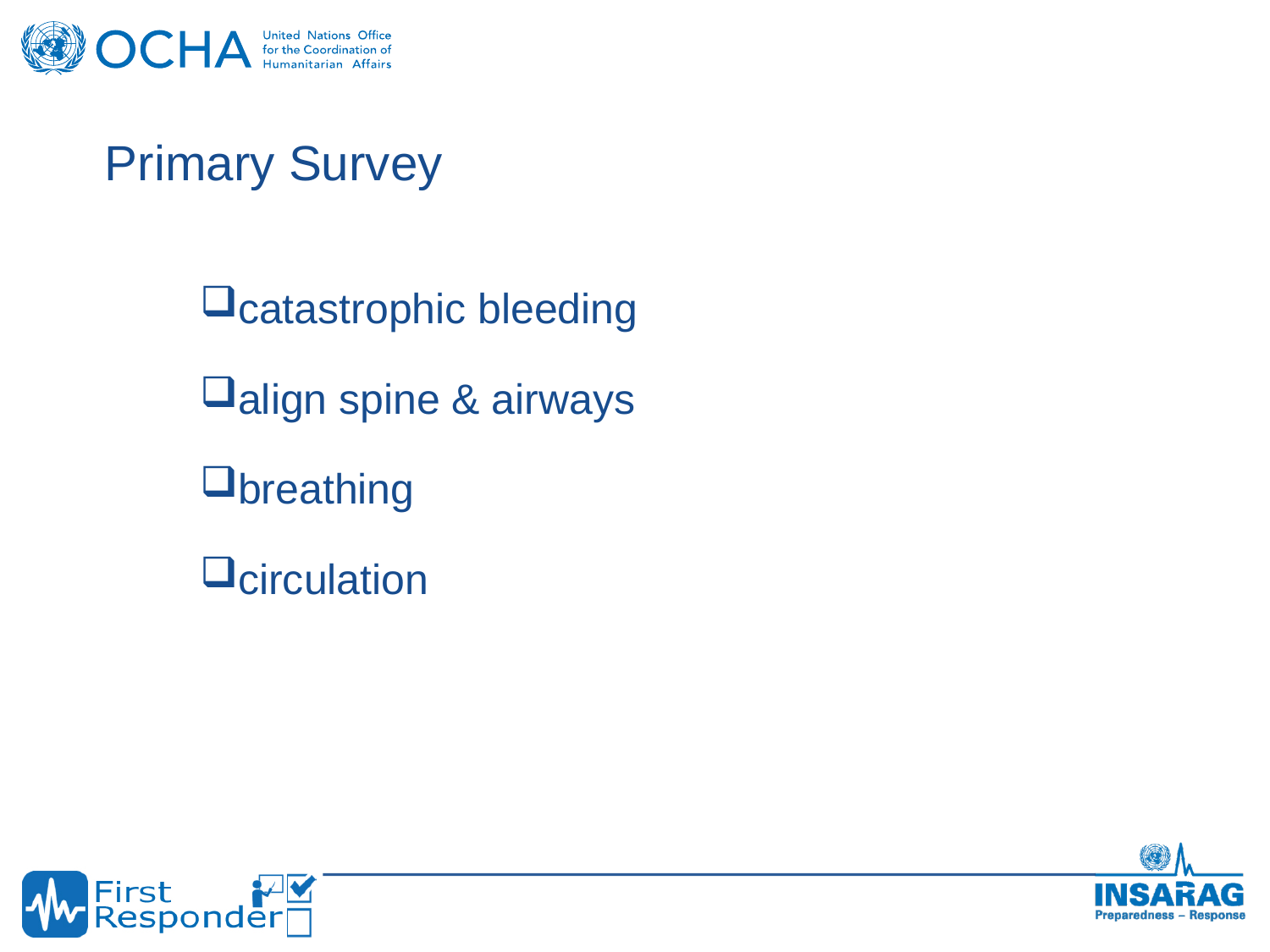

Primary Survey
catastrophic bleeding
align spine & airways
breathing
circulation